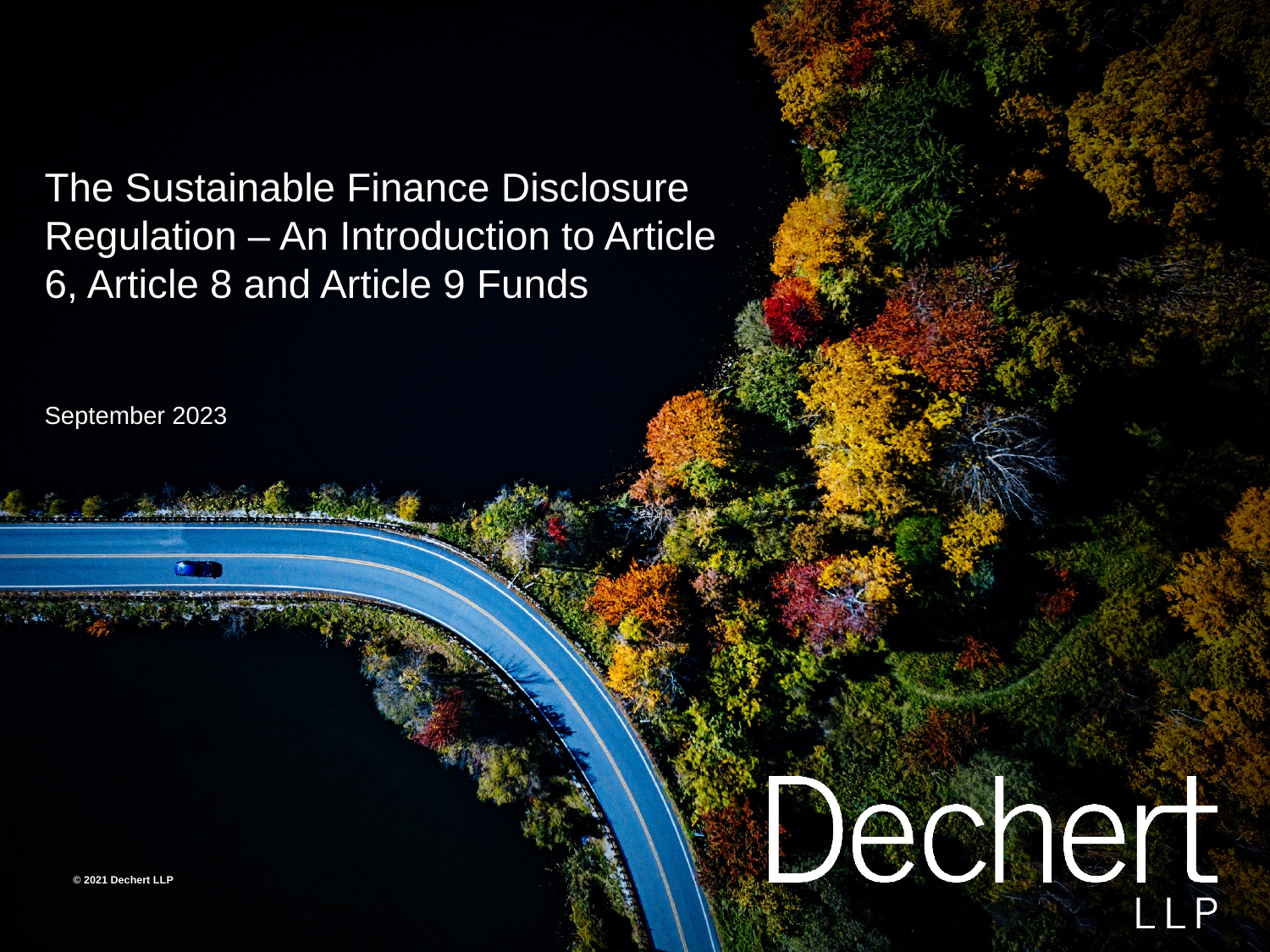

# The Sustainable Finance Disclosure Regulation – An Introduction to Article 6, Article 8 and Article 9 Funds
September 2023